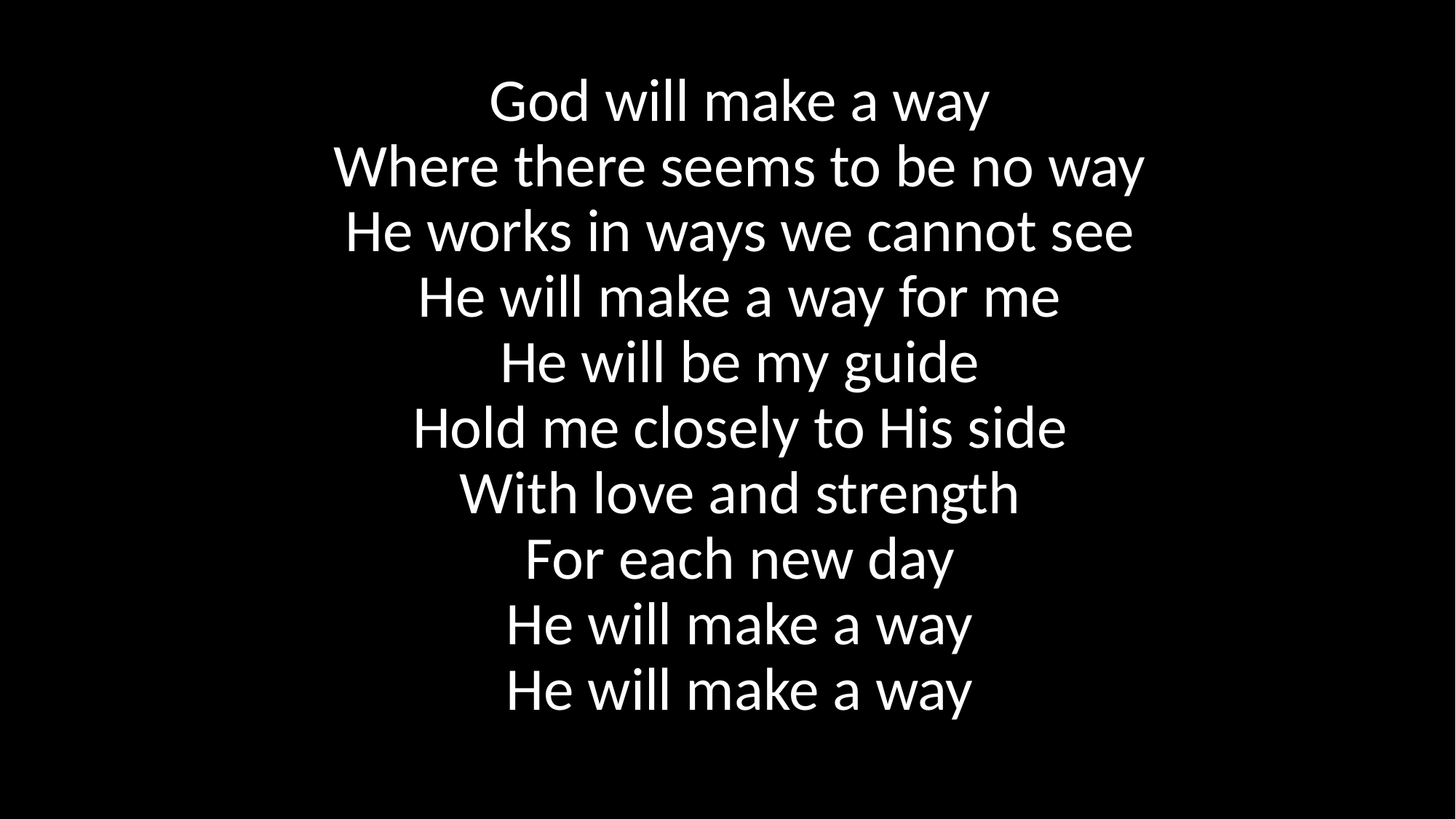

God will make a way
Where there seems to be no way
He works in ways we cannot see
He will make a way for me
He will be my guide
Hold me closely to His side
With love and strength
For each new day
He will make a way
He will make a way